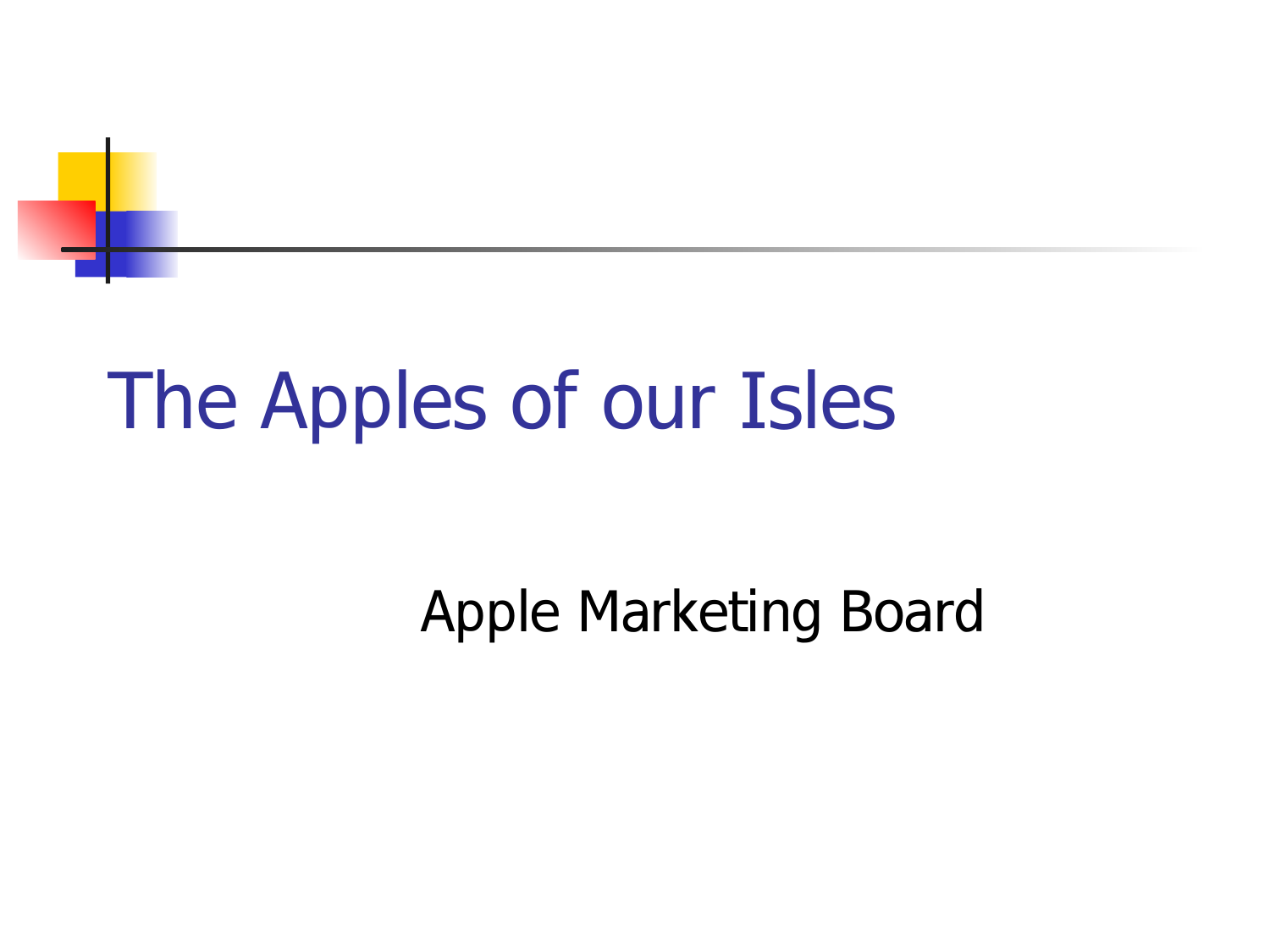

The Apples of our Isles
Apple Marketing Board